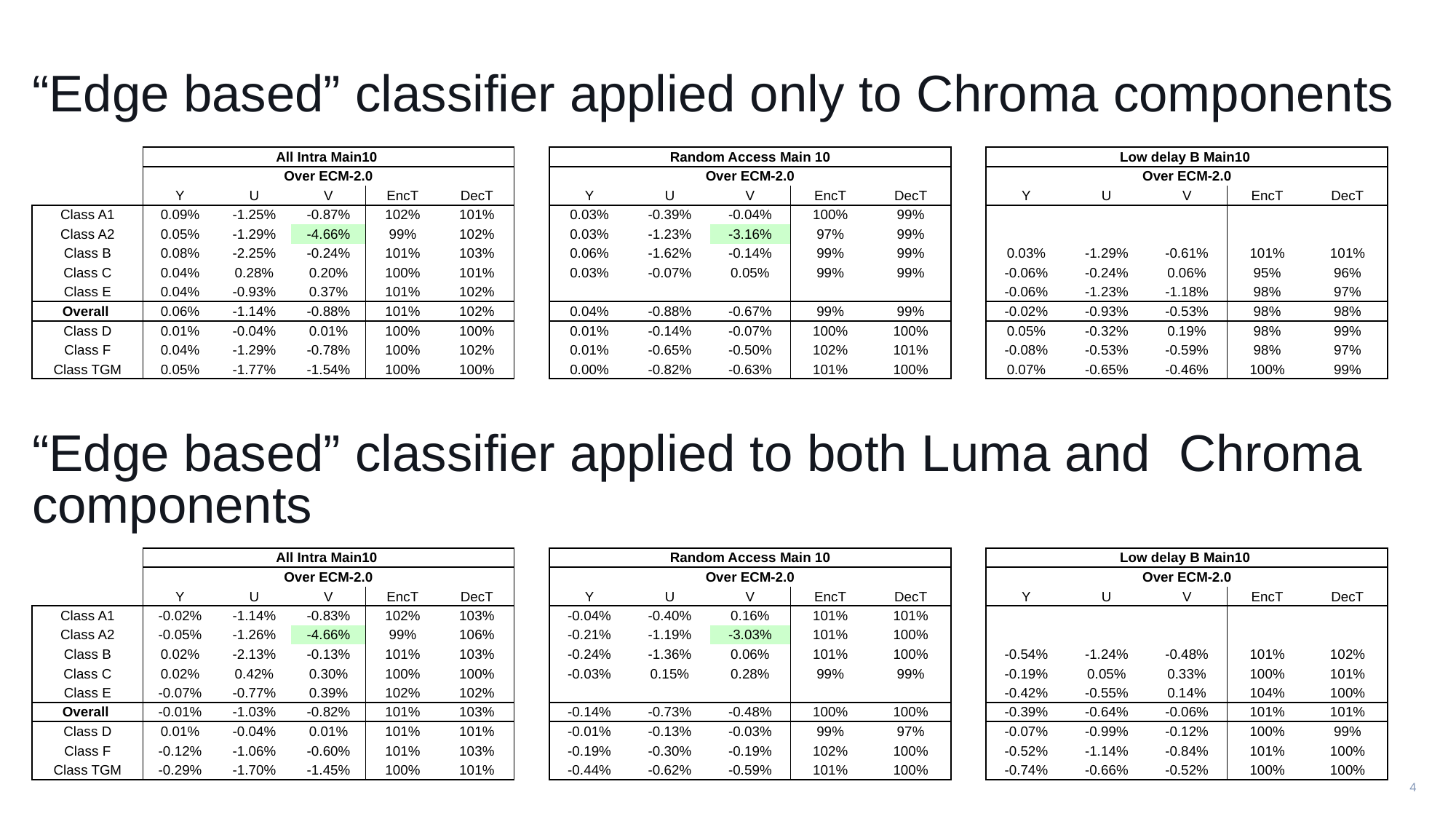

# “Edge based” classifier applied only to Chroma components
|  | All Intra Main10 |  |  |  |  |
| --- | --- | --- | --- | --- | --- |
|  | Over ECM-2.0 |  |  |  |  |
|  | Y | U | V | EncT | DecT |
| Class A1 | 0.09% | -1.25% | -0.87% | 102% | 101% |
| Class A2 | 0.05% | -1.29% | -4.66% | 99% | 102% |
| Class B | 0.08% | -2.25% | -0.24% | 101% | 103% |
| Class C | 0.04% | 0.28% | 0.20% | 100% | 101% |
| Class E | 0.04% | -0.93% | 0.37% | 101% | 102% |
| Overall | 0.06% | -1.14% | -0.88% | 101% | 102% |
| Class D | 0.01% | -0.04% | 0.01% | 100% | 100% |
| Class F | 0.04% | -1.29% | -0.78% | 100% | 102% |
| Class TGM | 0.05% | -1.77% | -1.54% | 100% | 100% |
| Random Access Main 10 |  |  |  |  |
| --- | --- | --- | --- | --- |
| Over ECM-2.0 |  |  |  |  |
| Y | U | V | EncT | DecT |
| 0.03% | -0.39% | -0.04% | 100% | 99% |
| 0.03% | -1.23% | -3.16% | 97% | 99% |
| 0.06% | -1.62% | -0.14% | 99% | 99% |
| 0.03% | -0.07% | 0.05% | 99% | 99% |
|  |  |  |  |  |
| 0.04% | -0.88% | -0.67% | 99% | 99% |
| 0.01% | -0.14% | -0.07% | 100% | 100% |
| 0.01% | -0.65% | -0.50% | 102% | 101% |
| 0.00% | -0.82% | -0.63% | 101% | 100% |
| Low delay B Main10 |  |  |  |  |
| --- | --- | --- | --- | --- |
| Over ECM-2.0 |  |  |  |  |
| Y | U | V | EncT | DecT |
|  |  |  |  |  |
|  |  |  |  |  |
| 0.03% | -1.29% | -0.61% | 101% | 101% |
| -0.06% | -0.24% | 0.06% | 95% | 96% |
| -0.06% | -1.23% | -1.18% | 98% | 97% |
| -0.02% | -0.93% | -0.53% | 98% | 98% |
| 0.05% | -0.32% | 0.19% | 98% | 99% |
| -0.08% | -0.53% | -0.59% | 98% | 97% |
| 0.07% | -0.65% | -0.46% | 100% | 99% |
“Edge based” classifier applied to both Luma and  Chroma components
|  | All Intra Main10 |  |  |  |  |
| --- | --- | --- | --- | --- | --- |
|  | Over ECM-2.0 |  |  |  |  |
|  | Y | U | V | EncT | DecT |
| Class A1 | -0.02% | -1.14% | -0.83% | 102% | 103% |
| Class A2 | -0.05% | -1.26% | -4.66% | 99% | 106% |
| Class B | 0.02% | -2.13% | -0.13% | 101% | 103% |
| Class C | 0.02% | 0.42% | 0.30% | 100% | 100% |
| Class E | -0.07% | -0.77% | 0.39% | 102% | 102% |
| Overall | -0.01% | -1.03% | -0.82% | 101% | 103% |
| Class D | 0.01% | -0.04% | 0.01% | 101% | 101% |
| Class F | -0.12% | -1.06% | -0.60% | 101% | 103% |
| Class TGM | -0.29% | -1.70% | -1.45% | 100% | 101% |
| Random Access Main 10 |  |  |  |  |
| --- | --- | --- | --- | --- |
| Over ECM-2.0 |  |  |  |  |
| Y | U | V | EncT | DecT |
| -0.04% | -0.40% | 0.16% | 101% | 101% |
| -0.21% | -1.19% | -3.03% | 101% | 100% |
| -0.24% | -1.36% | 0.06% | 101% | 100% |
| -0.03% | 0.15% | 0.28% | 99% | 99% |
|  |  |  |  |  |
| -0.14% | -0.73% | -0.48% | 100% | 100% |
| -0.01% | -0.13% | -0.03% | 99% | 97% |
| -0.19% | -0.30% | -0.19% | 102% | 100% |
| -0.44% | -0.62% | -0.59% | 101% | 100% |
| Low delay B Main10 |  |  |  |  |
| --- | --- | --- | --- | --- |
| Over ECM-2.0 |  |  |  |  |
| Y | U | V | EncT | DecT |
|  |  |  |  |  |
|  |  |  |  |  |
| -0.54% | -1.24% | -0.48% | 101% | 102% |
| -0.19% | 0.05% | 0.33% | 100% | 101% |
| -0.42% | -0.55% | 0.14% | 104% | 100% |
| -0.39% | -0.64% | -0.06% | 101% | 101% |
| -0.07% | -0.99% | -0.12% | 100% | 99% |
| -0.52% | -1.14% | -0.84% | 101% | 100% |
| -0.74% | -0.66% | -0.52% | 100% | 100% |